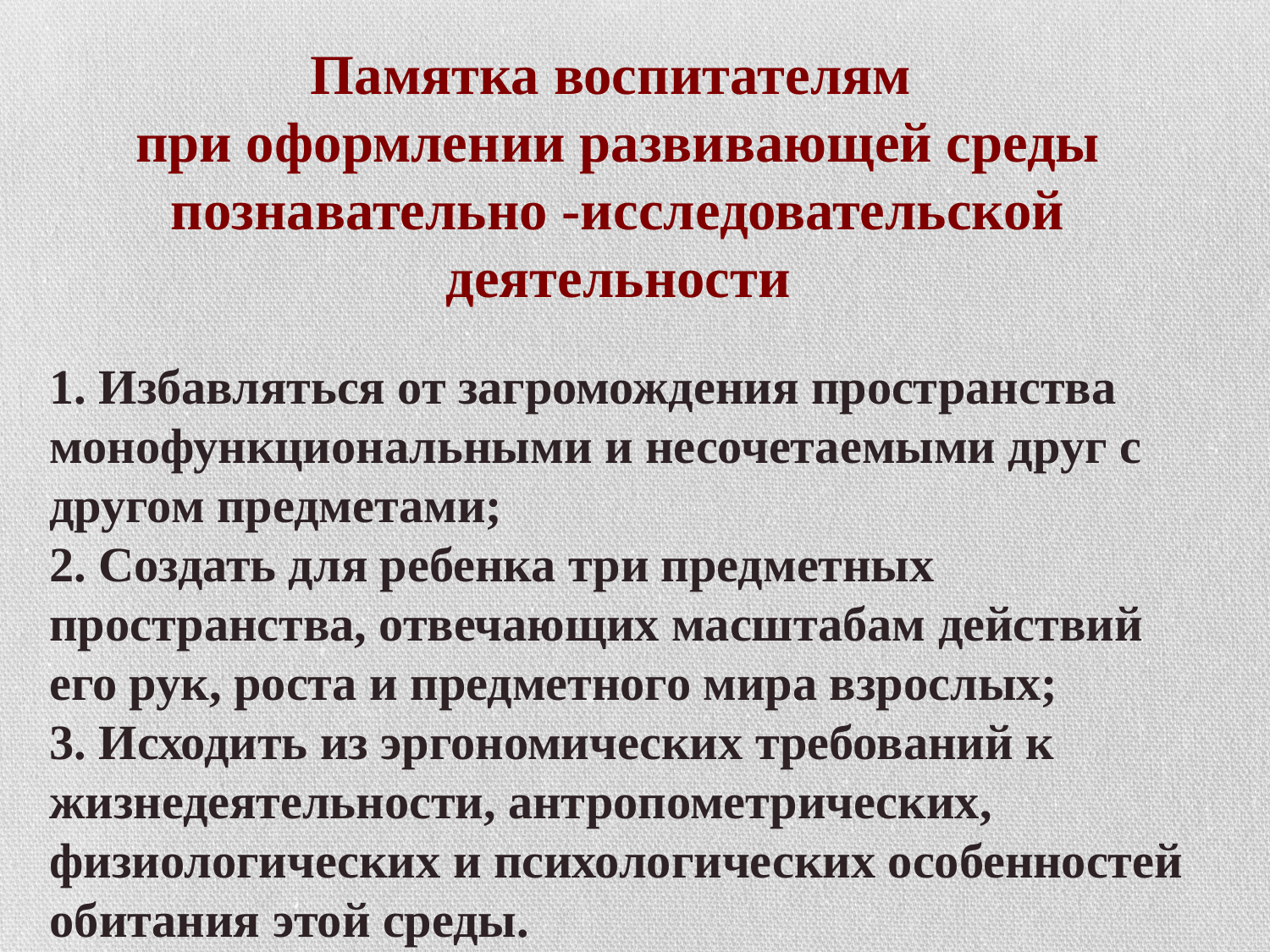

Памятка воспитателям
при оформлении развивающей среды познавательно -исследовательской деятельности
1. Избавляться от загромождения пространства монофункциональными и несочетаемыми друг с другом предметами;
2. Создать для ребенка три предметных пространства, отвечающих масштабам действий его рук, роста и предметного мира взрослых;
3. Исходить из эргономических требований к жизнедеятельности, антропометрических, физиологических и психологических особенностей обитания этой среды.